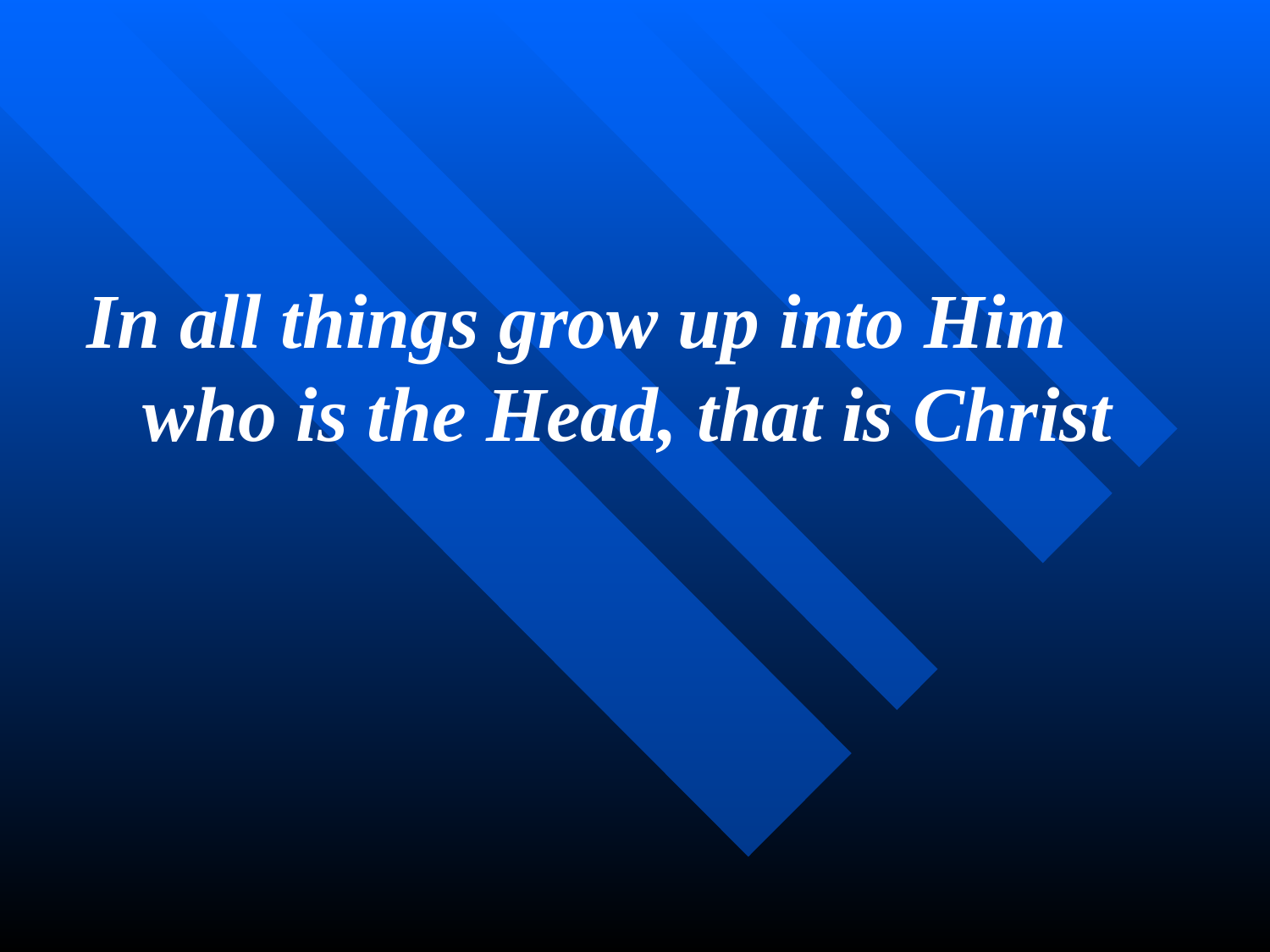

In all things grow up into Him who is the Head, that is Christ